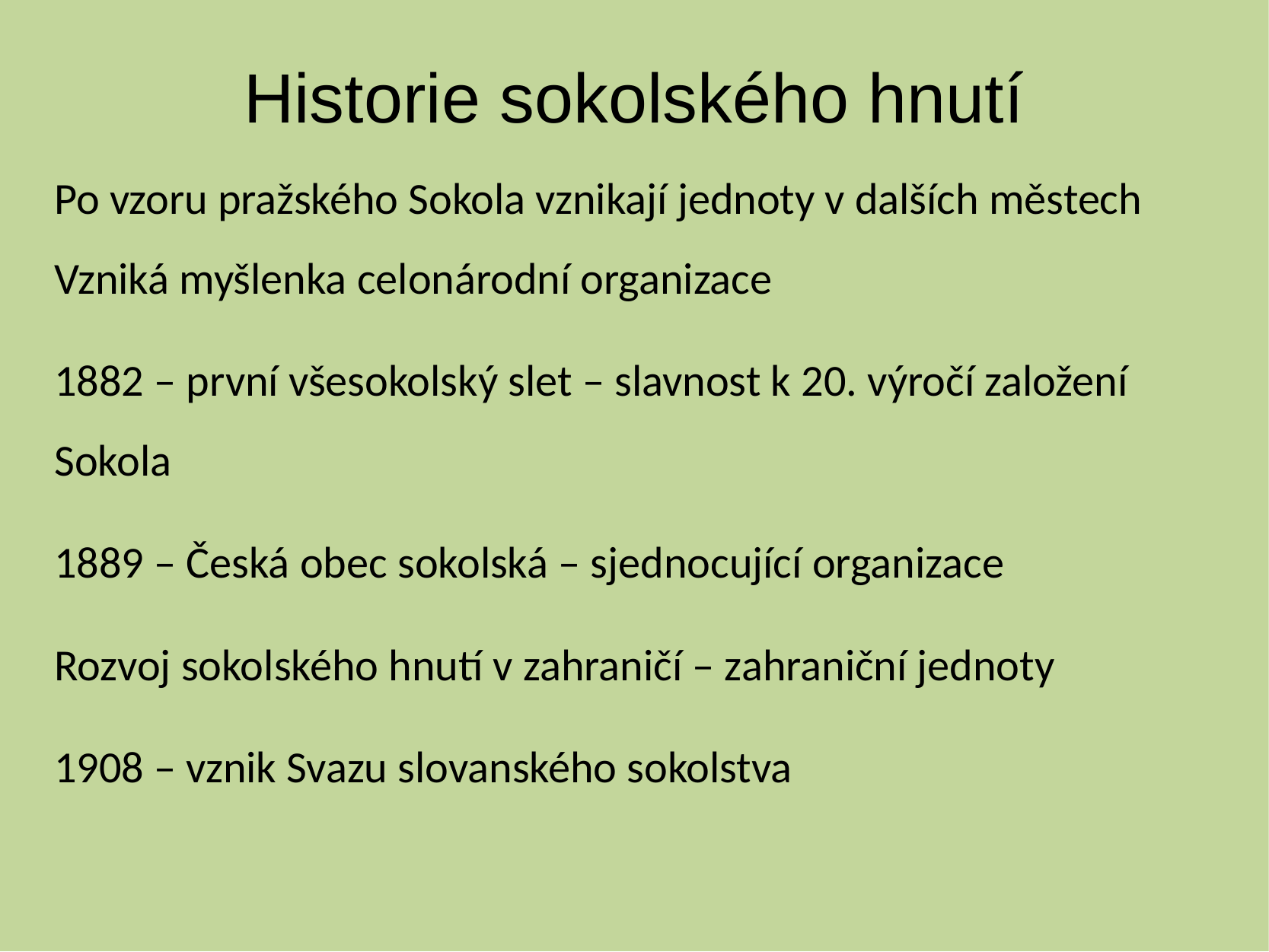

# Historie sokolského hnutí
Po vzoru pražského Sokola vznikají jednoty v dalších městech Vzniká myšlenka celonárodní organizace
1882 – první všesokolský slet – slavnost k 20. výročí založení Sokola
1889 – Česká obec sokolská – sjednocující organizace
Rozvoj sokolského hnutí v zahraničí – zahraniční jednoty
1908 – vznik Svazu slovanského sokolstva